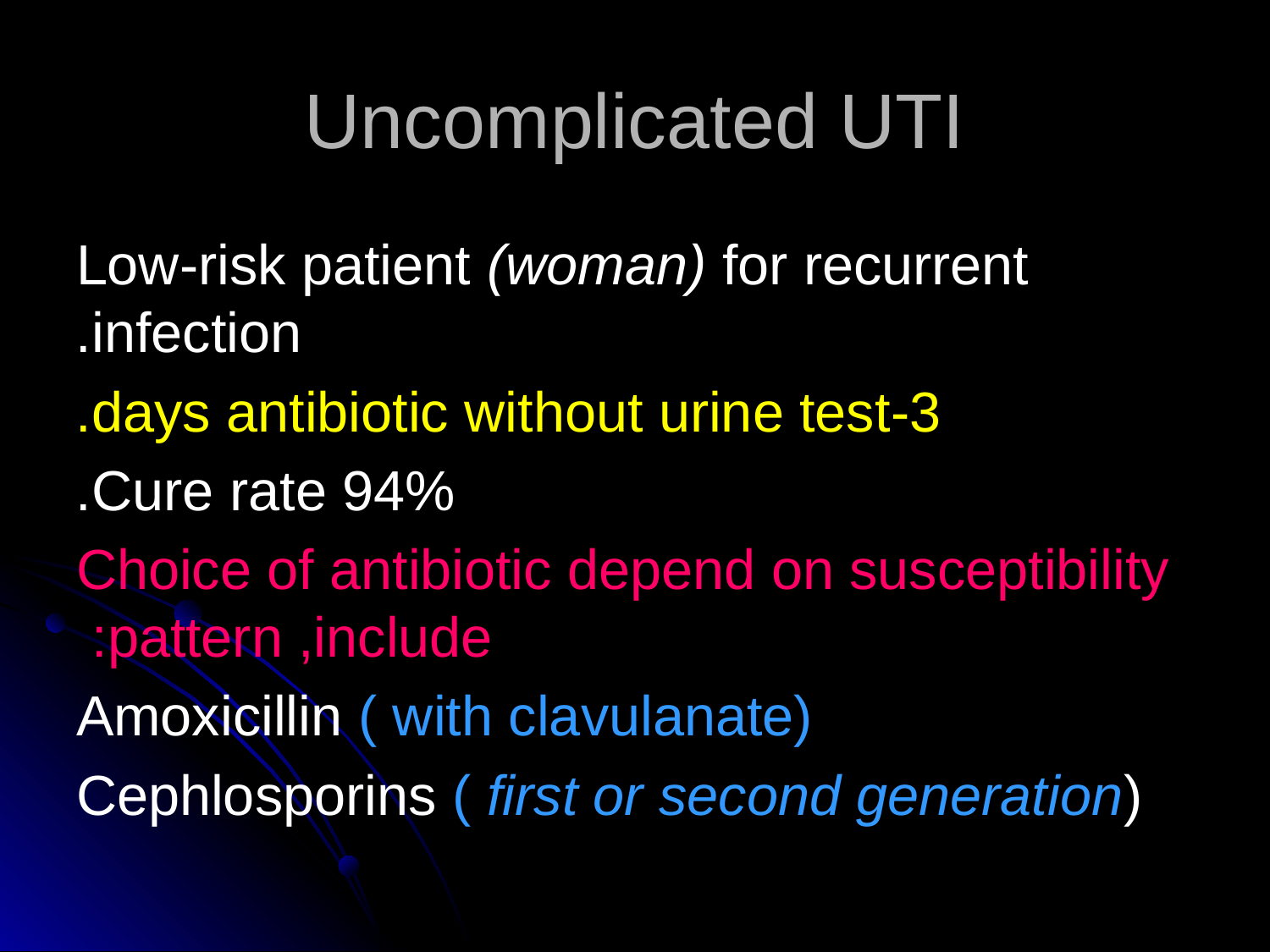

# Uncomplicated UTI
Low-risk patient (woman) for recurrent infection.
3-days antibiotic without urine test.
Cure rate 94%.
Choice of antibiotic depend on susceptibility pattern ,include:
Amoxicillin ( with clavulanate)
Cephlosporins ( first or second generation)